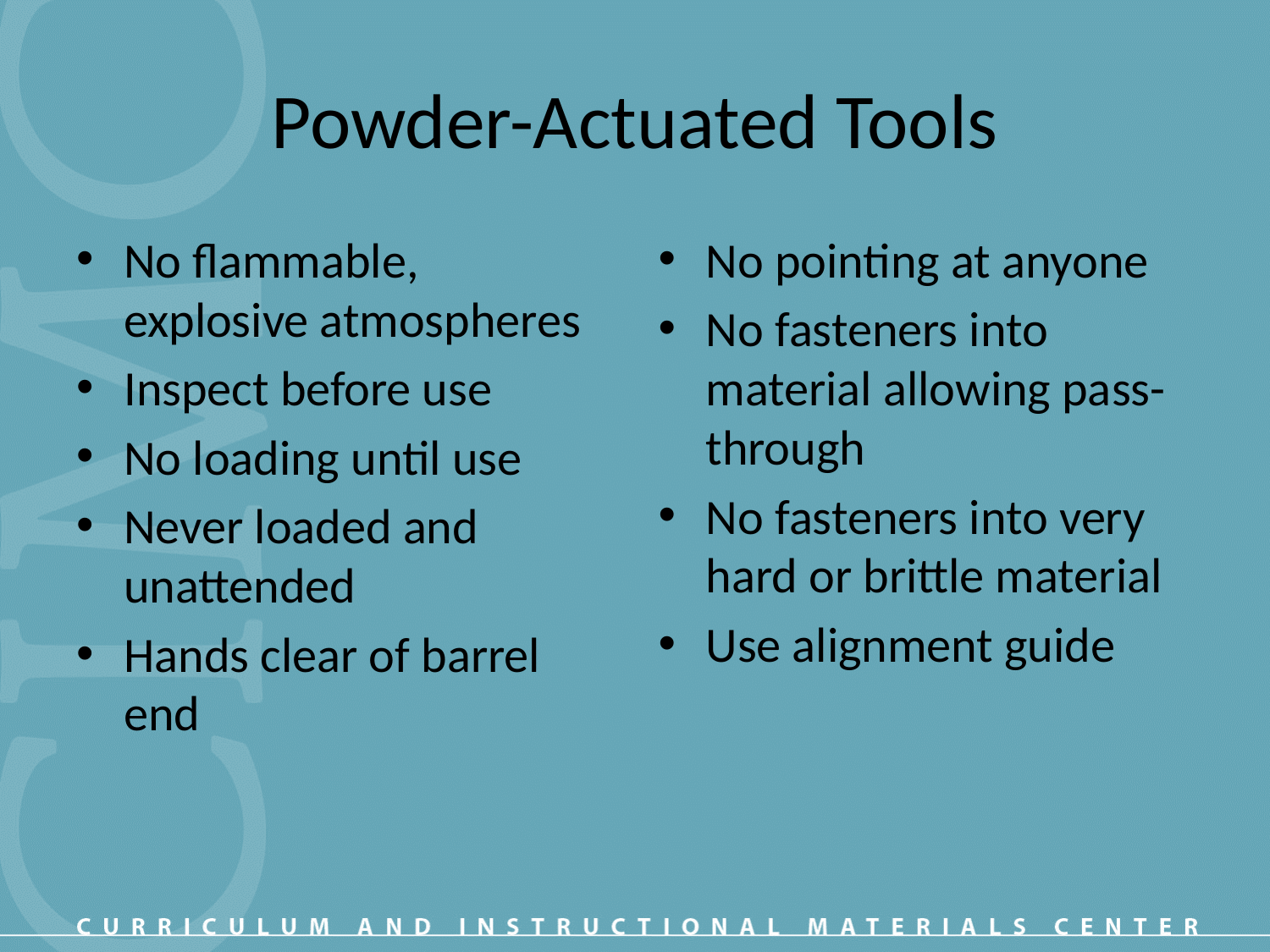

# Powder-Actuated Tools
No flammable, explosive atmospheres
Inspect before use
No loading until use
Never loaded and unattended
Hands clear of barrel end
No pointing at anyone
No fasteners into material allowing pass-through
No fasteners into very hard or brittle material
Use alignment guide